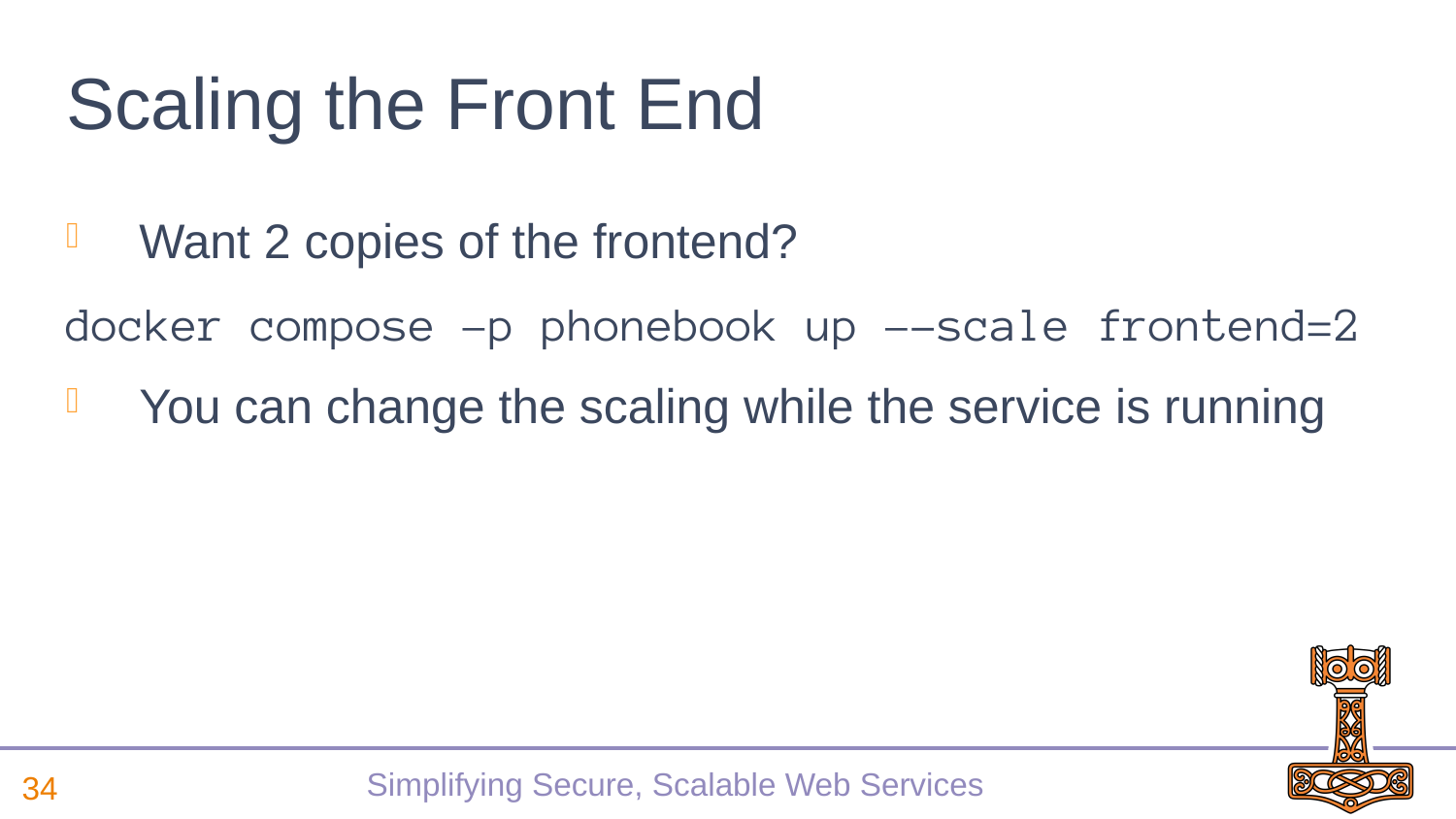

# Scaling the Front End
Want 2 copies of the frontend?
docker compose –p phonebook up –-scale frontend=2
You can change the scaling while the service is running